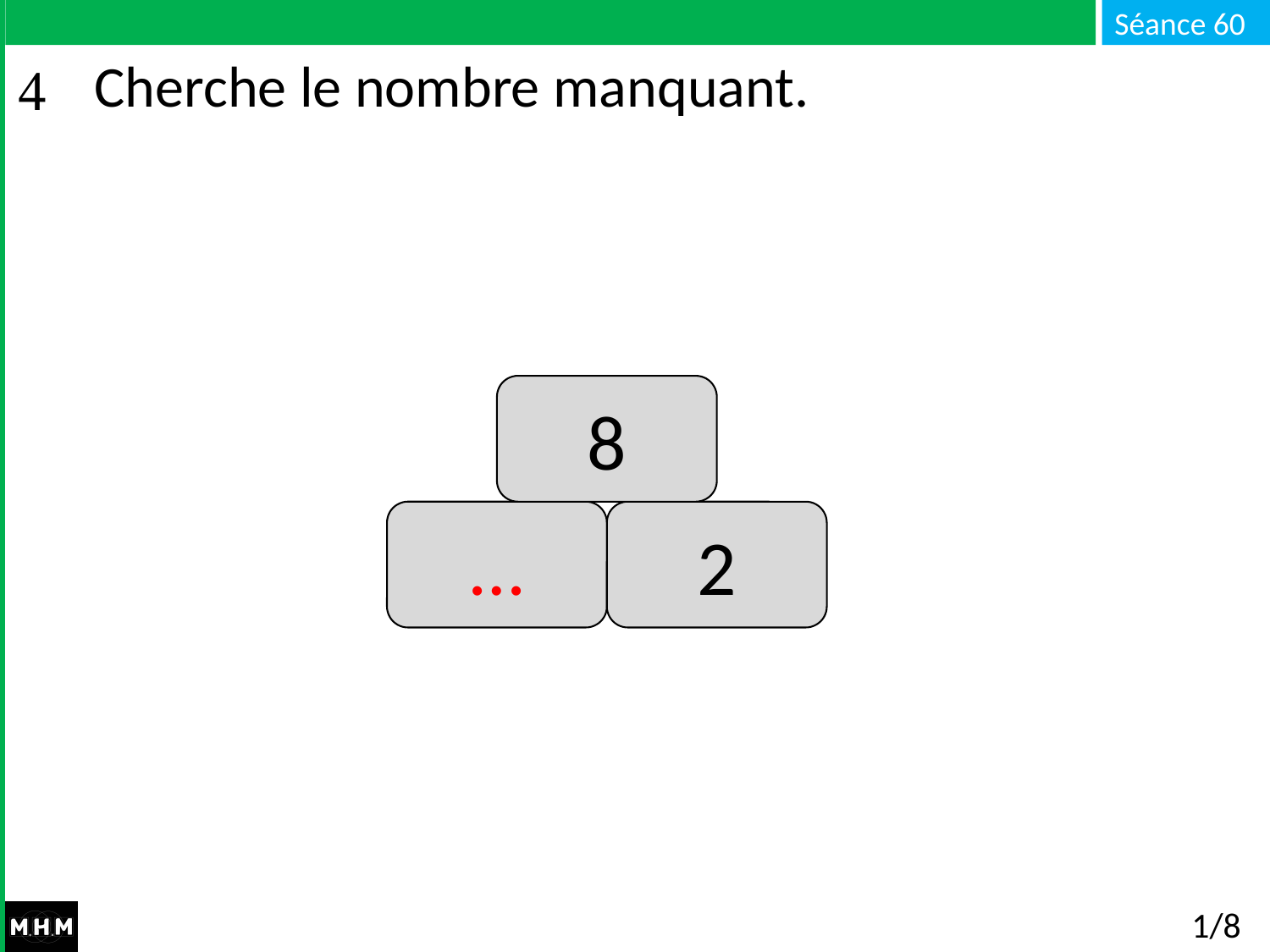

# Cherche le nombre manquant.
8
2
…
1/8